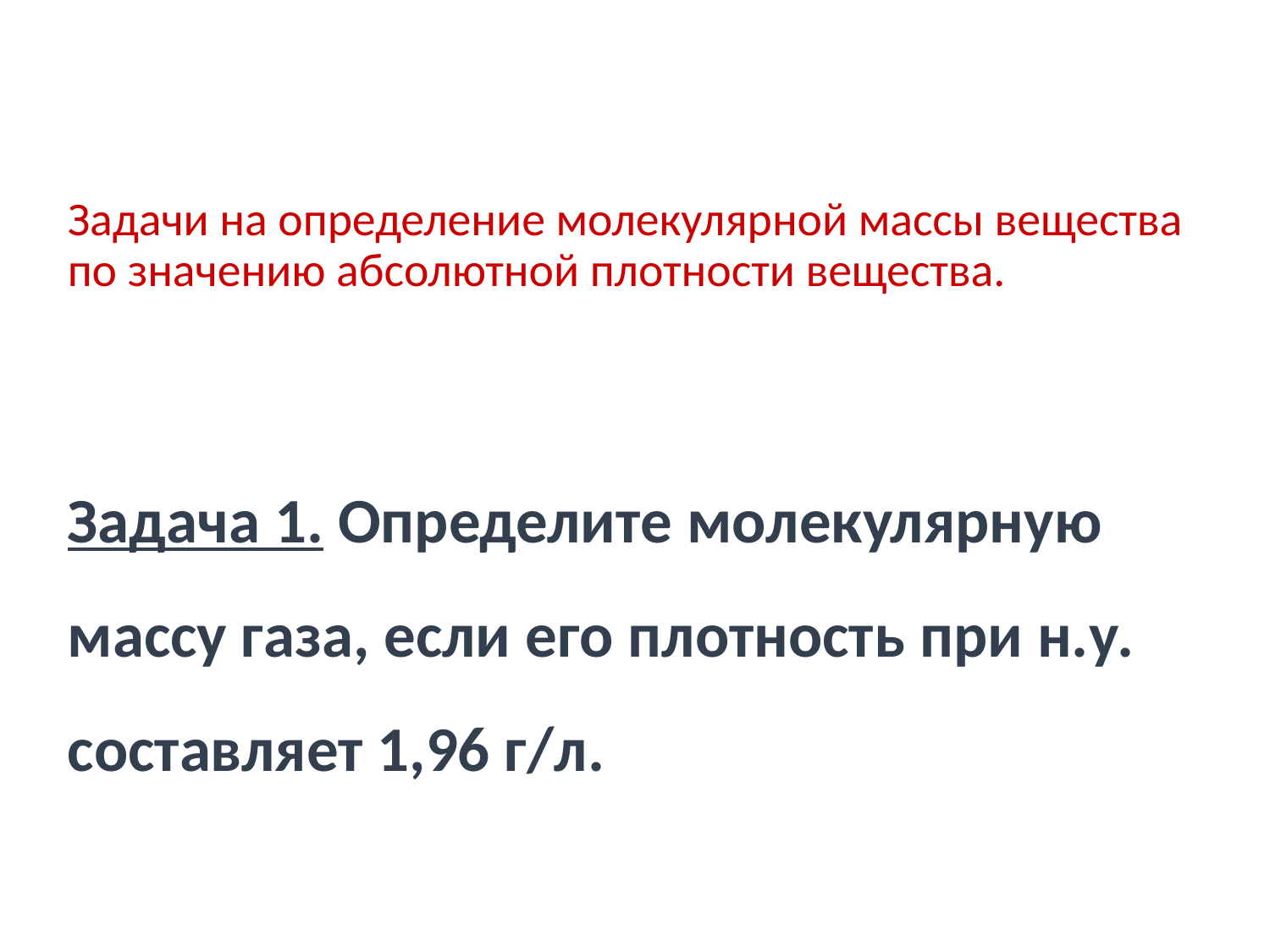

# Задачи на определение молекулярной массы вещества по значению абсолютной плотности вещества.
Задача 1. Определите молекулярную массу газа, если его плотность при н.у. составляет 1,96 г/л.